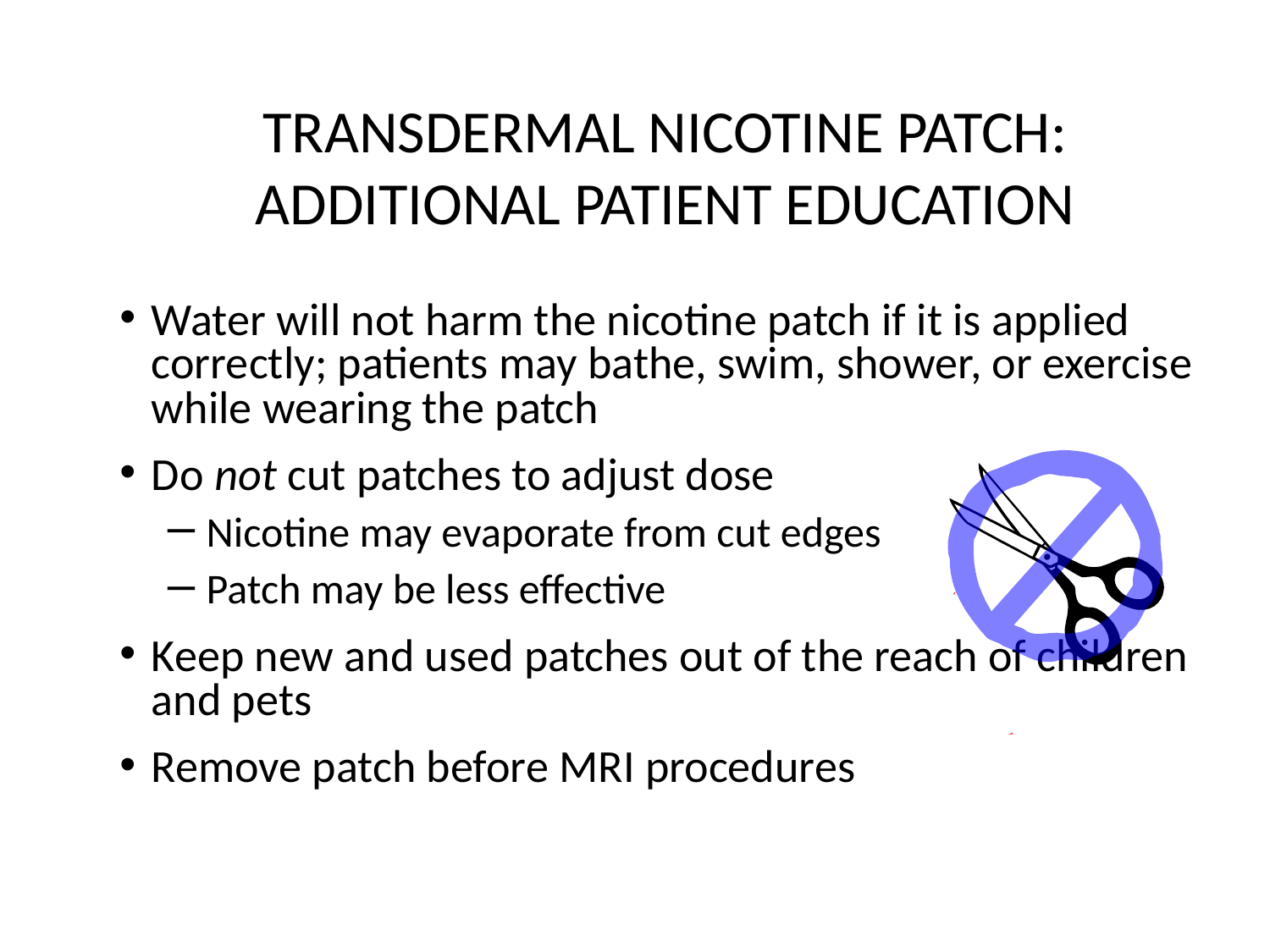

TRANSDERMAL NICOTINE PATCH:
ADDITIONAL PATIENT EDUCATION
Water will not harm the nicotine patch if it is applied correctly; patients may bathe, swim, shower, or exercise while wearing the patch
Do not cut patches to adjust dose
 Nicotine may evaporate from cut edges
 Patch may be less effective
Keep new and used patches out of the reach of children and pets
Remove patch before MRI procedures